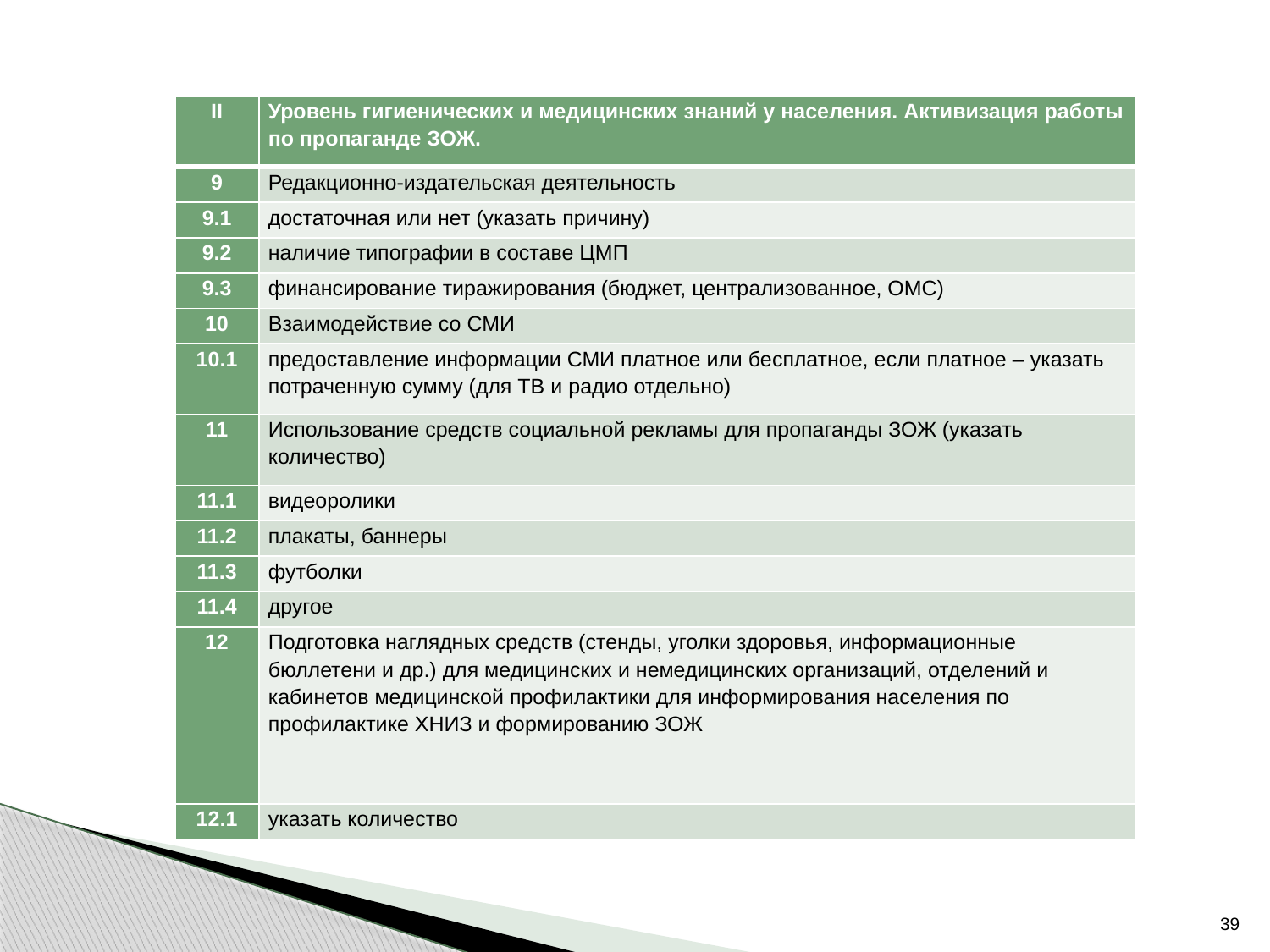

| II | Уровень гигиенических и медицинских знаний у населения. Активизация работы по пропаганде ЗОЖ. |
| --- | --- |
| 9 | Редакционно-издательская деятельность |
| 9.1 | достаточная или нет (указать причину) |
| 9.2 | наличие типографии в составе ЦМП |
| 9.3 | финансирование тиражирования (бюджет, централизованное, ОМС) |
| 10 | Взаимодействие со СМИ |
| 10.1 | предоставление информации СМИ платное или бесплатное, если платное – указать потраченную сумму (для ТВ и радио отдельно) |
| 11 | Использование средств социальной рекламы для пропаганды ЗОЖ (указать количество) |
| 11.1 | видеоролики |
| 11.2 | плакаты, баннеры |
| 11.3 | футболки |
| 11.4 | другое |
| 12 | Подготовка наглядных средств (стенды, уголки здоровья, информационные бюллетени и др.) для медицинских и немедицинских организаций, отделений и кабинетов медицинской профилактики для информирования населения по профилактике ХНИЗ и формированию ЗОЖ |
| 12.1 | указать количество |
39